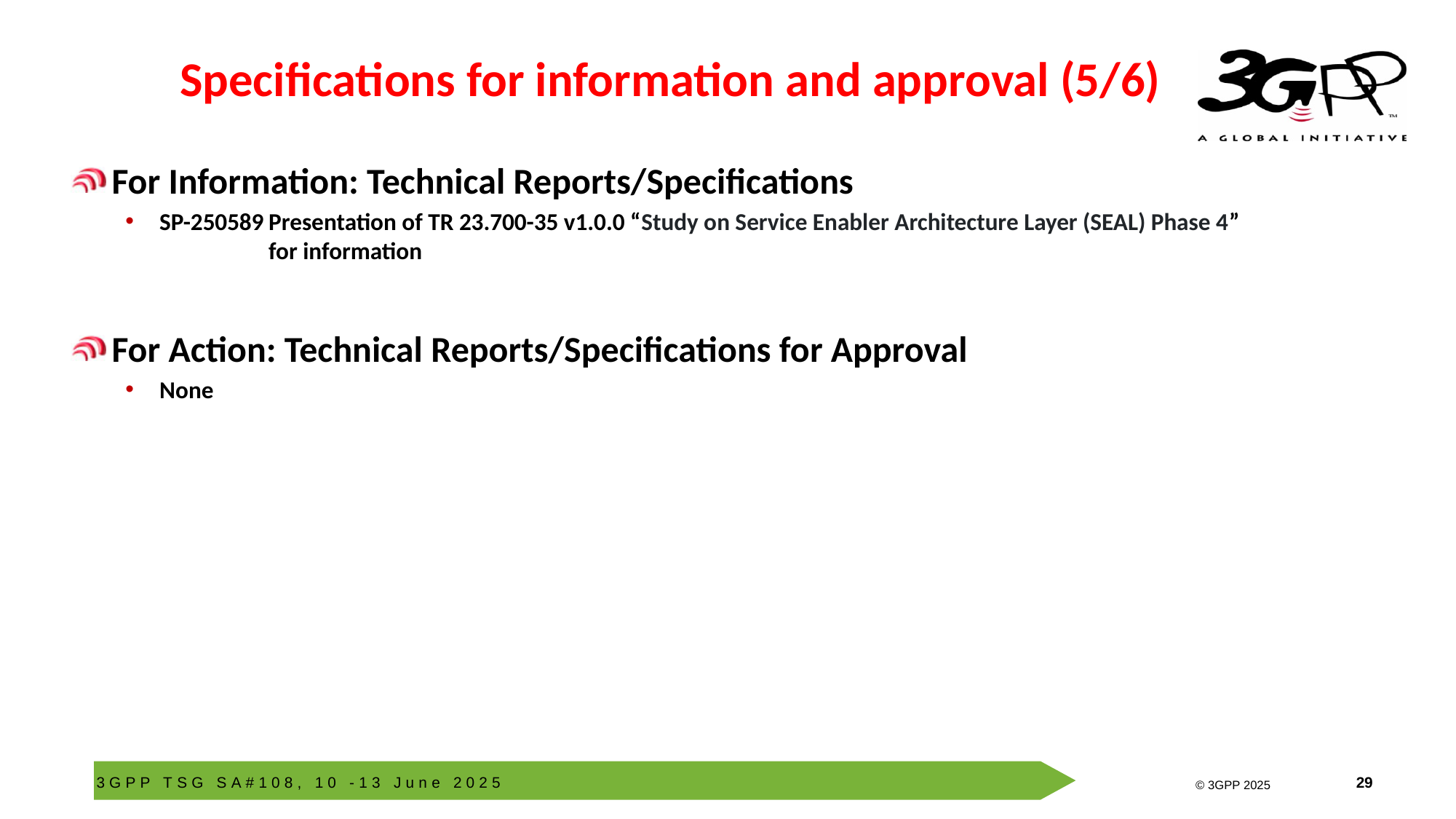

# Specifications for information and approval (5/6)
For Information: Technical Reports/Specifications
SP-250589	Presentation of TR 23.700-35 v1.0.0 “Study on Service Enabler Architecture Layer (SEAL) Phase 4” 			for information

For Action: Technical Reports/Specifications for Approval
None